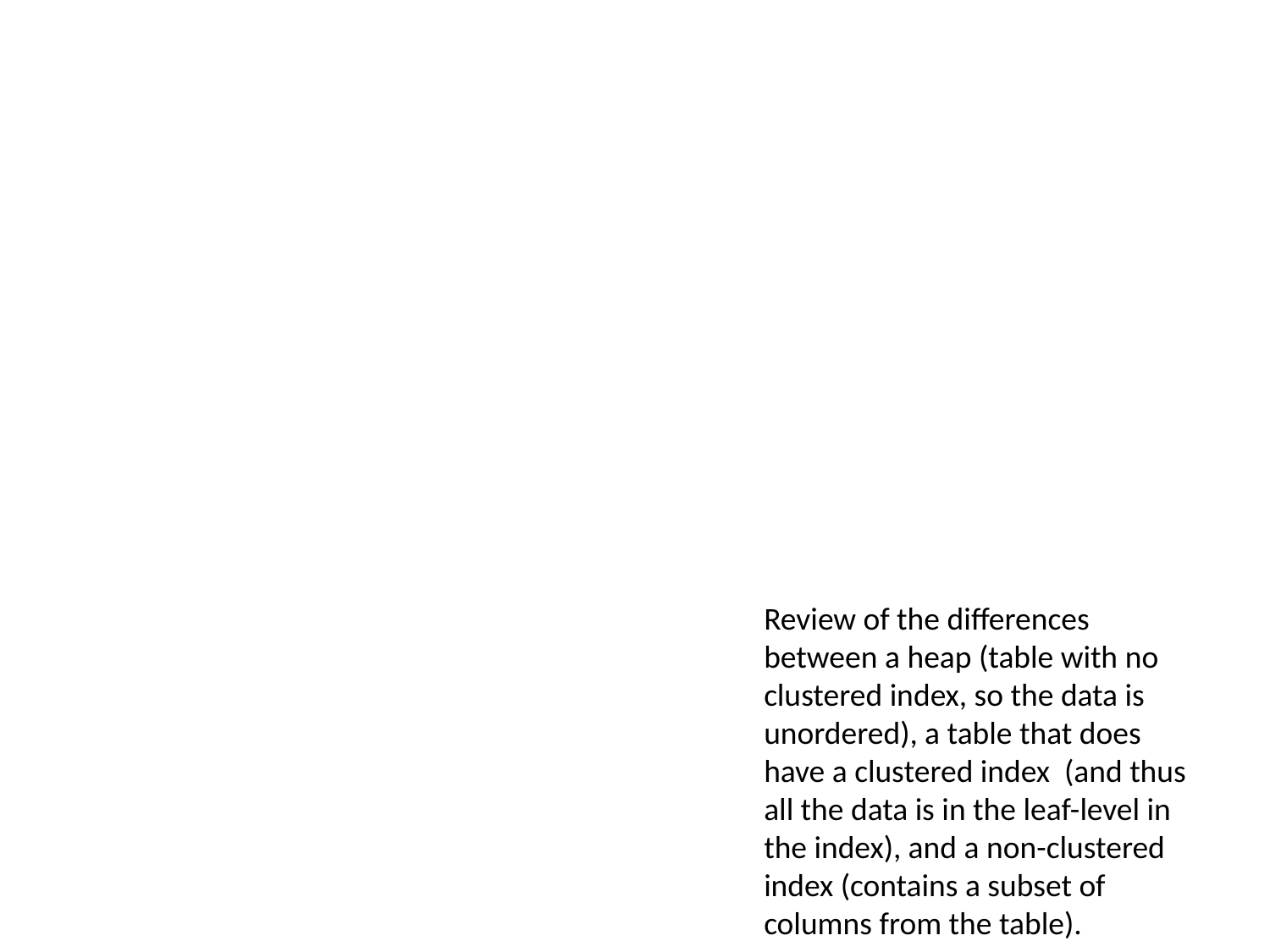

Review of the differences between a heap (table with no clustered index, so the data is unordered), a table that does have a clustered index  (and thus all the data is in the leaf-level in the index), and a non-clustered index (contains a subset of columns from the table).